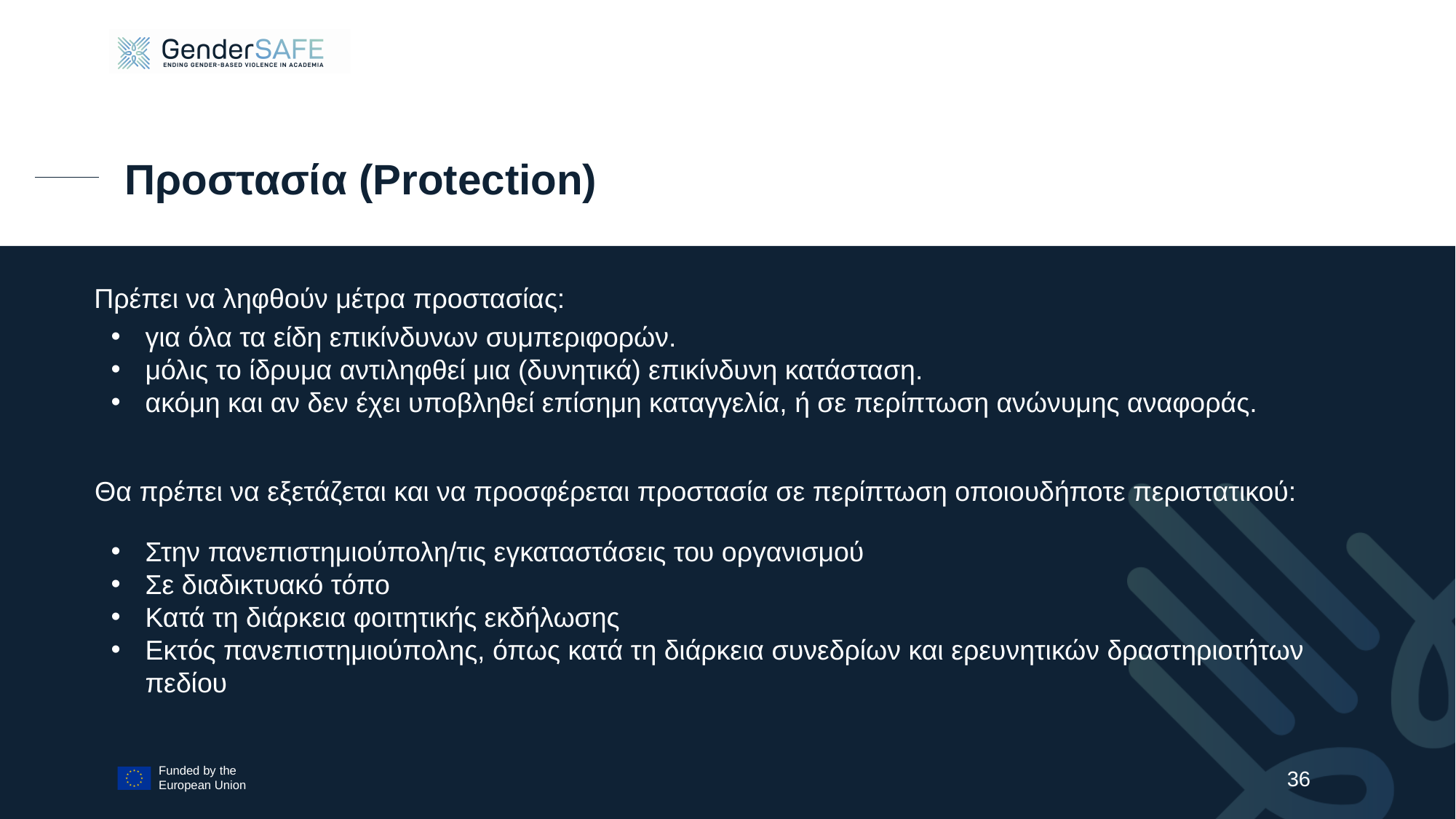

# Προστασία (Protection)
Πρέπει να ληφθούν μέτρα προστασίας:

για όλα τα είδη επικίνδυνων συμπεριφορών.
μόλις το ίδρυμα αντιληφθεί μια (δυνητικά) επικίνδυνη κατάσταση.
ακόμη και αν δεν έχει υποβληθεί επίσημη καταγγελία, ή σε περίπτωση ανώνυμης αναφοράς.

Θα πρέπει να εξετάζεται και να προσφέρεται προστασία σε περίπτωση οποιουδήποτε περιστατικού:
Στην πανεπιστημιούπολη/τις εγκαταστάσεις του οργανισμού
Σε διαδικτυακό τόπο
Κατά τη διάρκεια φοιτητικής εκδήλωσης
Εκτός πανεπιστημιούπολης, όπως κατά τη διάρκεια συνεδρίων και ερευνητικών δραστηριοτήτων πεδίου